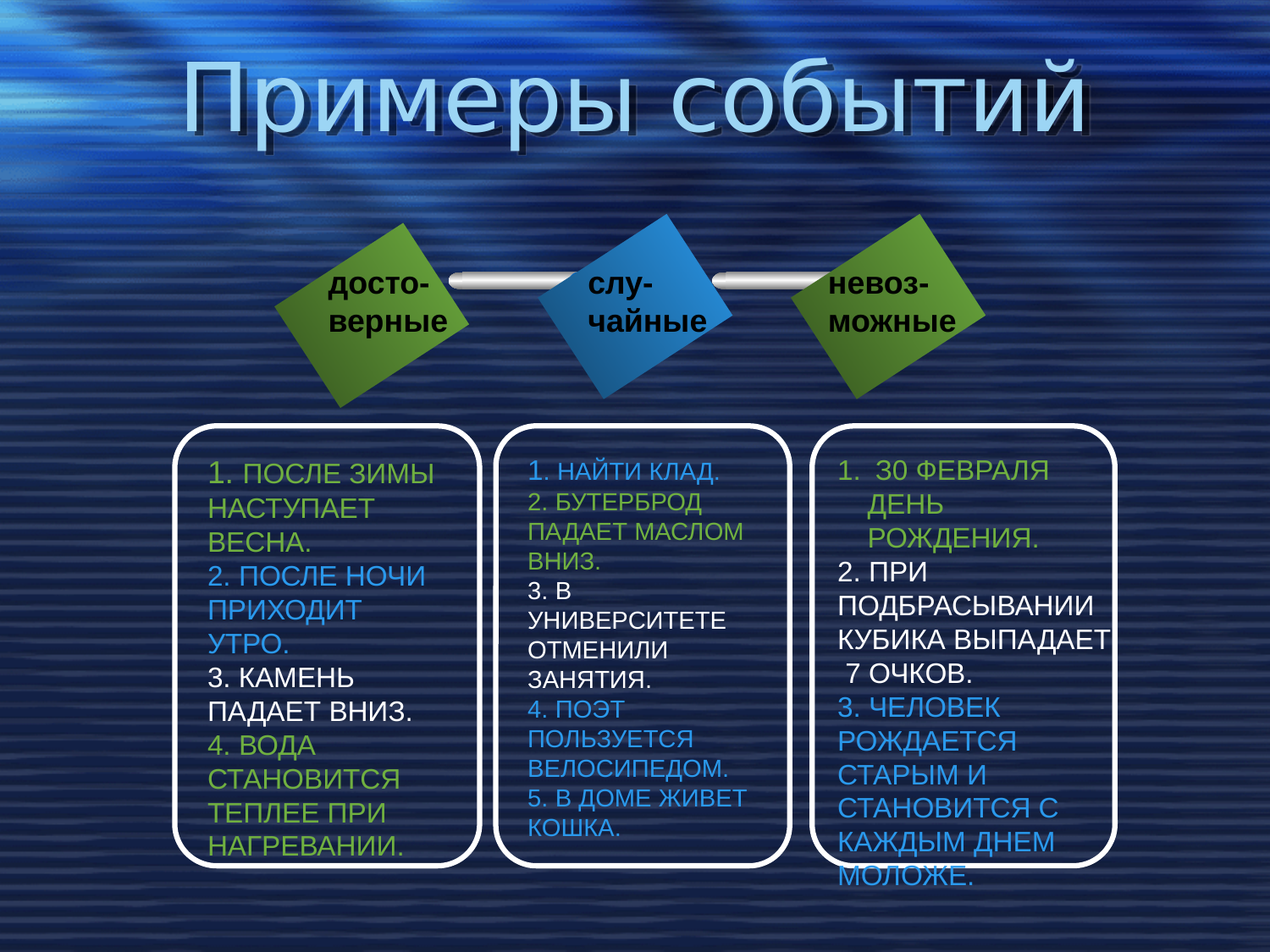

# Примеры событий

досто-
верные
слу-
чайные
невоз-
можные

1. ПОСЛЕ ЗИМЫ НАСТУПАЕТ ВЕСНА.
2. ПОСЛЕ НОЧИ ПРИХОДИТ УТРО.
3. КАМЕНЬ ПАДАЕТ ВНИЗ.
4. ВОДА СТАНОВИТСЯ ТЕПЛЕЕ ПРИ НАГРЕВАНИИ.
1. НАЙТИ КЛАД.
2. БУТЕРБРОД ПАДАЕТ МАСЛОМ ВНИЗ.
3. В УНИВЕРСИТЕТЕ ОТМЕНИЛИ ЗАНЯТИЯ.
4. ПОЭТ ПОЛЬЗУЕТСЯ ВЕЛОСИПЕДОМ.
5. В ДОМЕ ЖИВЕТ КОШКА.
 З0 ФЕВРАЛЯ ДЕНЬ РОЖДЕНИЯ.
2. ПРИ ПОДБРАСЫВАНИИ КУБИКА ВЫПАДАЕТ  7 ОЧКОВ.
3. ЧЕЛОВЕК РОЖДАЕТСЯ СТАРЫМ И СТАНОВИТСЯ С КАЖДЫМ ДНЕМ МОЛОЖЕ.